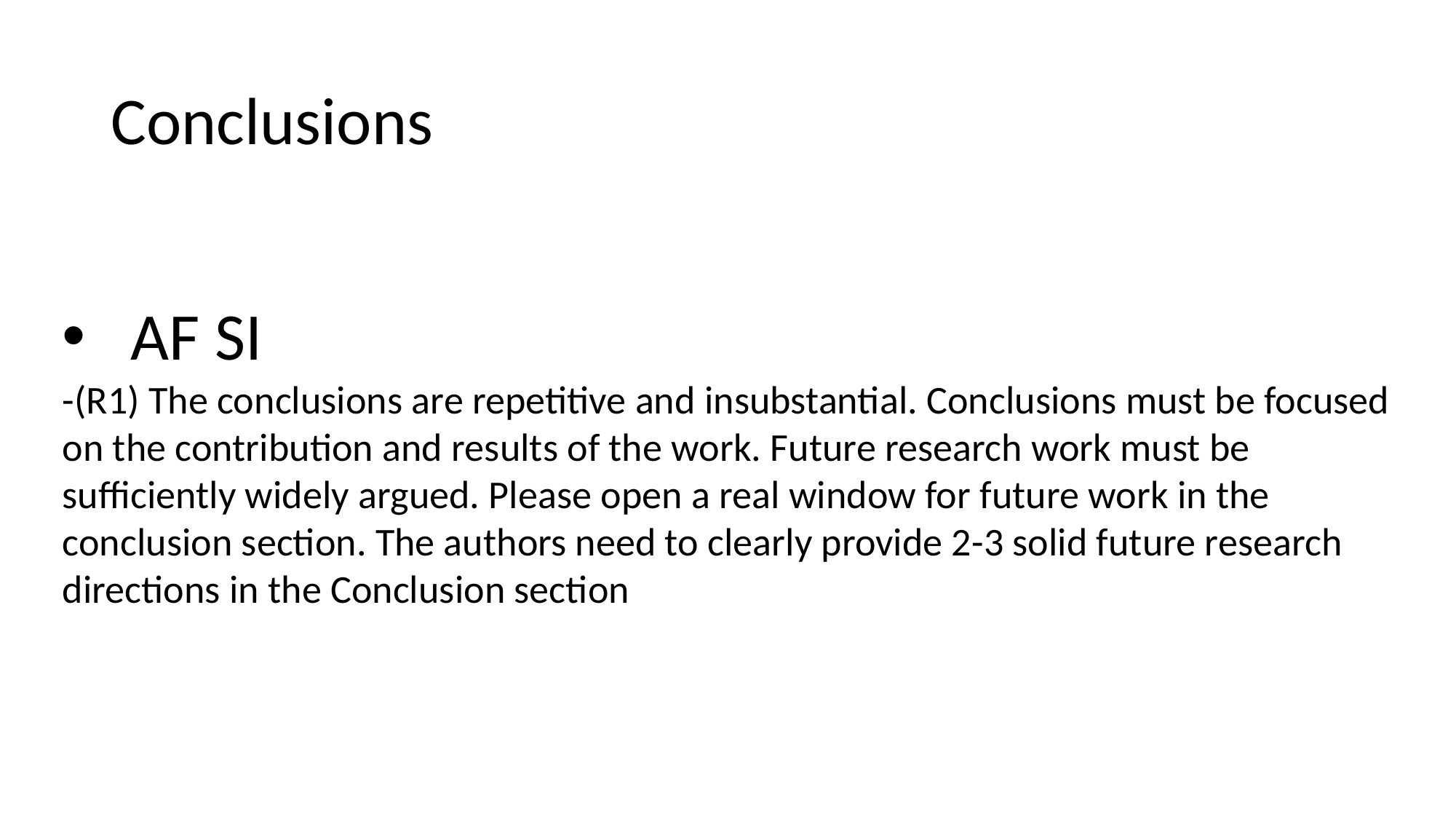

# Conclusions
AF SI
-(R1) The conclusions are repetitive and insubstantial. Conclusions must be focused on the contribution and results of the work. Future research work must be sufficiently widely argued. Please open a real window for future work in the conclusion section. The authors need to clearly provide 2-3 solid future research directions in the Conclusion section